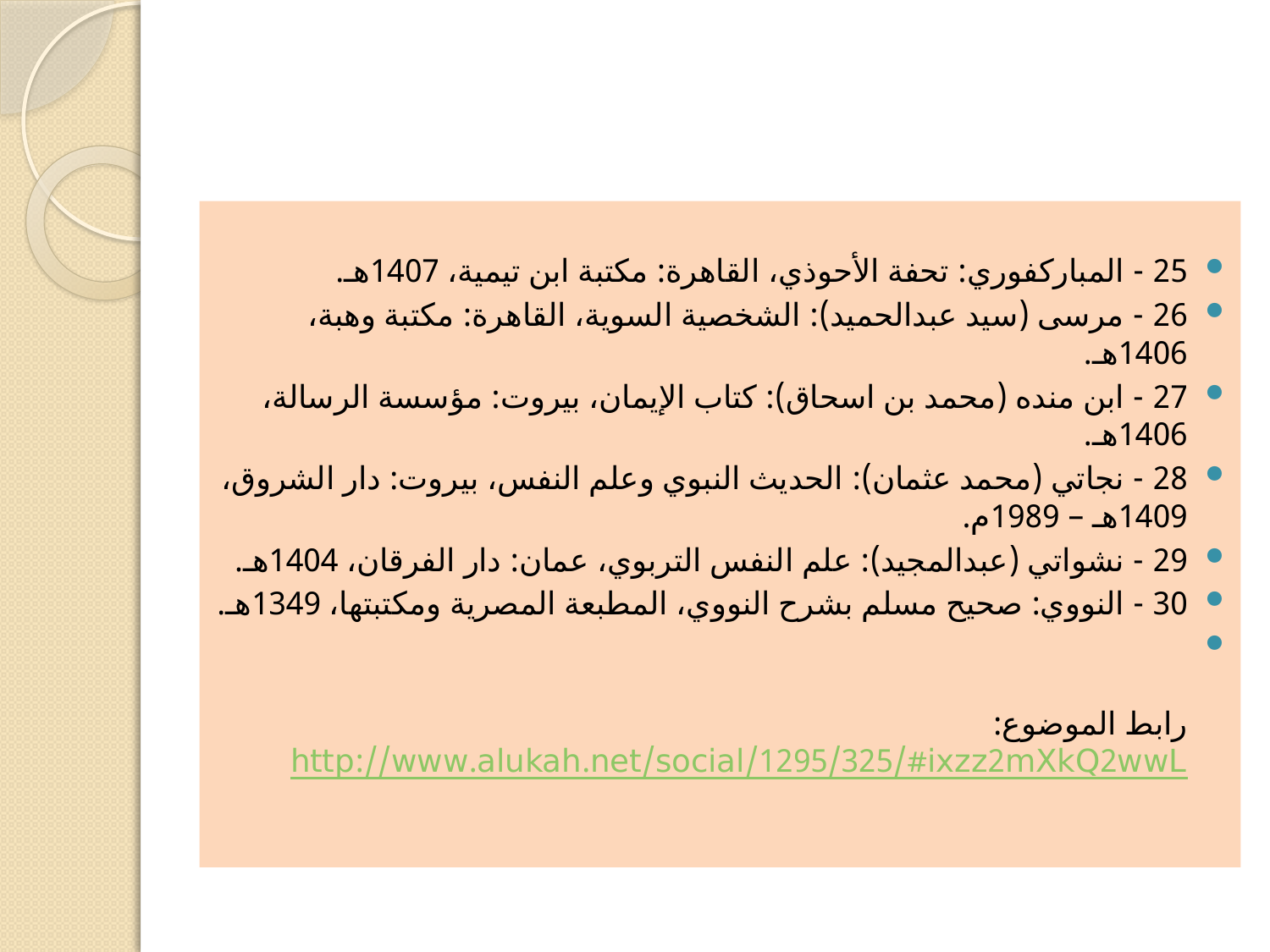

25 - المباركفوري: تحفة الأحوذي، القاهرة: مكتبة ابن تيمية، 1407هـ.
26 - مرسى (سيد عبدالحميد): الشخصية السوية، القاهرة: مكتبة وهبة، 1406هـ.
27 - ابن منده (محمد بن اسحاق): كتاب الإيمان، بيروت: مؤسسة الرسالة، 1406هـ.
28 - نجاتي (محمد عثمان): الحديث النبوي وعلم النفس، بيروت: دار الشروق، 1409هـ – 1989م.
29 - نشواتي (عبدالمجيد): علم النفس التربوي، عمان: دار الفرقان، 1404هـ.
30 - النووي: صحيح مسلم بشرح النووي، المطبعة المصرية ومكتبتها، 1349هـ.
رابط الموضوع: http://www.alukah.net/social/1295/325/#ixzz2mXkQ2wwL